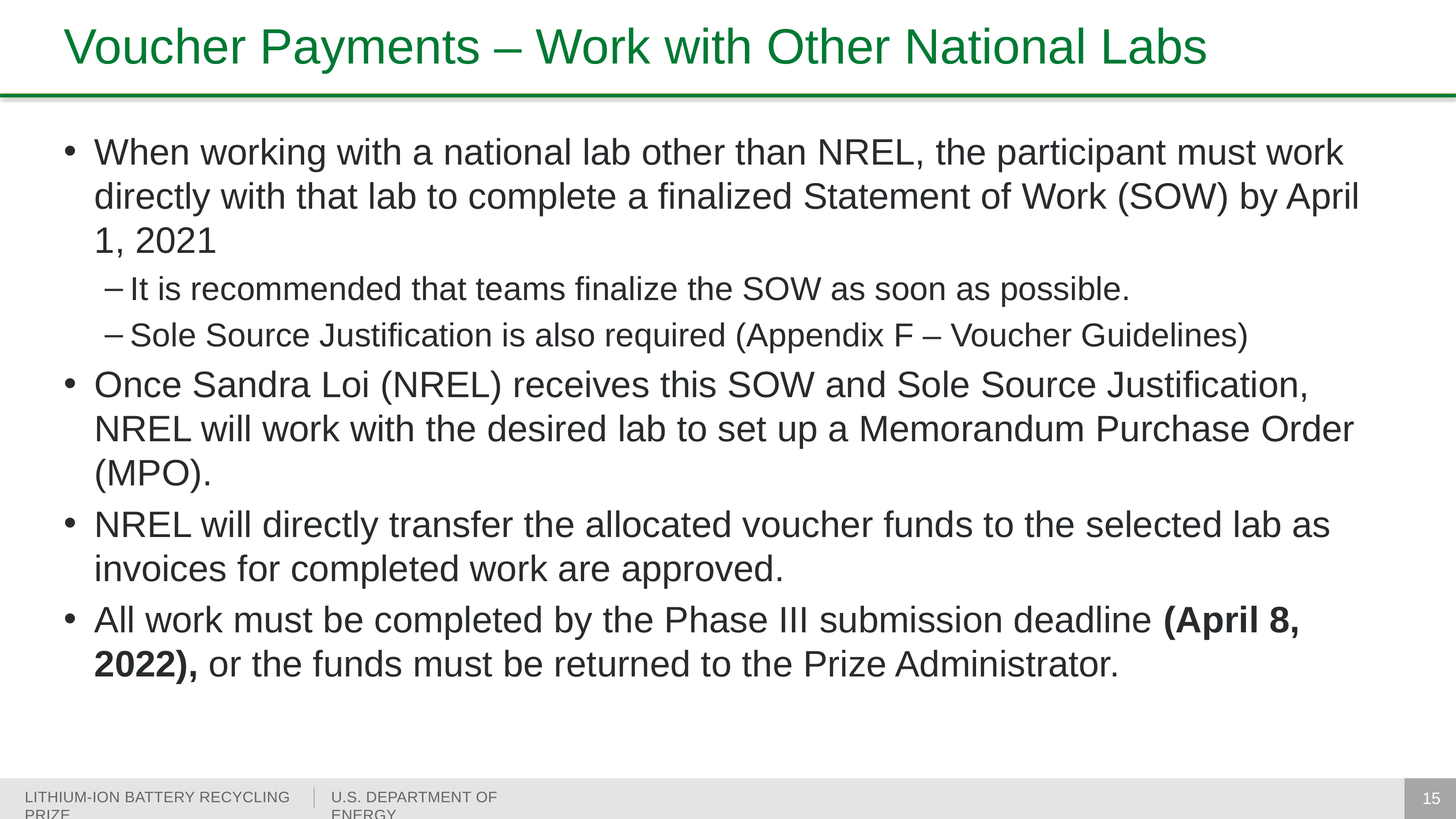

# Voucher Payments – Work with Other National Labs
When working with a national lab other than NREL, the participant must work directly with that lab to complete a finalized Statement of Work (SOW) by April 1, 2021
It is recommended that teams finalize the SOW as soon as possible.
Sole Source Justification is also required (Appendix F – Voucher Guidelines)
Once Sandra Loi (NREL) receives this SOW and Sole Source Justification, NREL will work with the desired lab to set up a Memorandum Purchase Order (MPO).
NREL will directly transfer the allocated voucher funds to the selected lab as invoices for completed work are approved.
All work must be completed by the Phase III submission deadline (April 8, 2022), or the funds must be returned to the Prize Administrator.
15